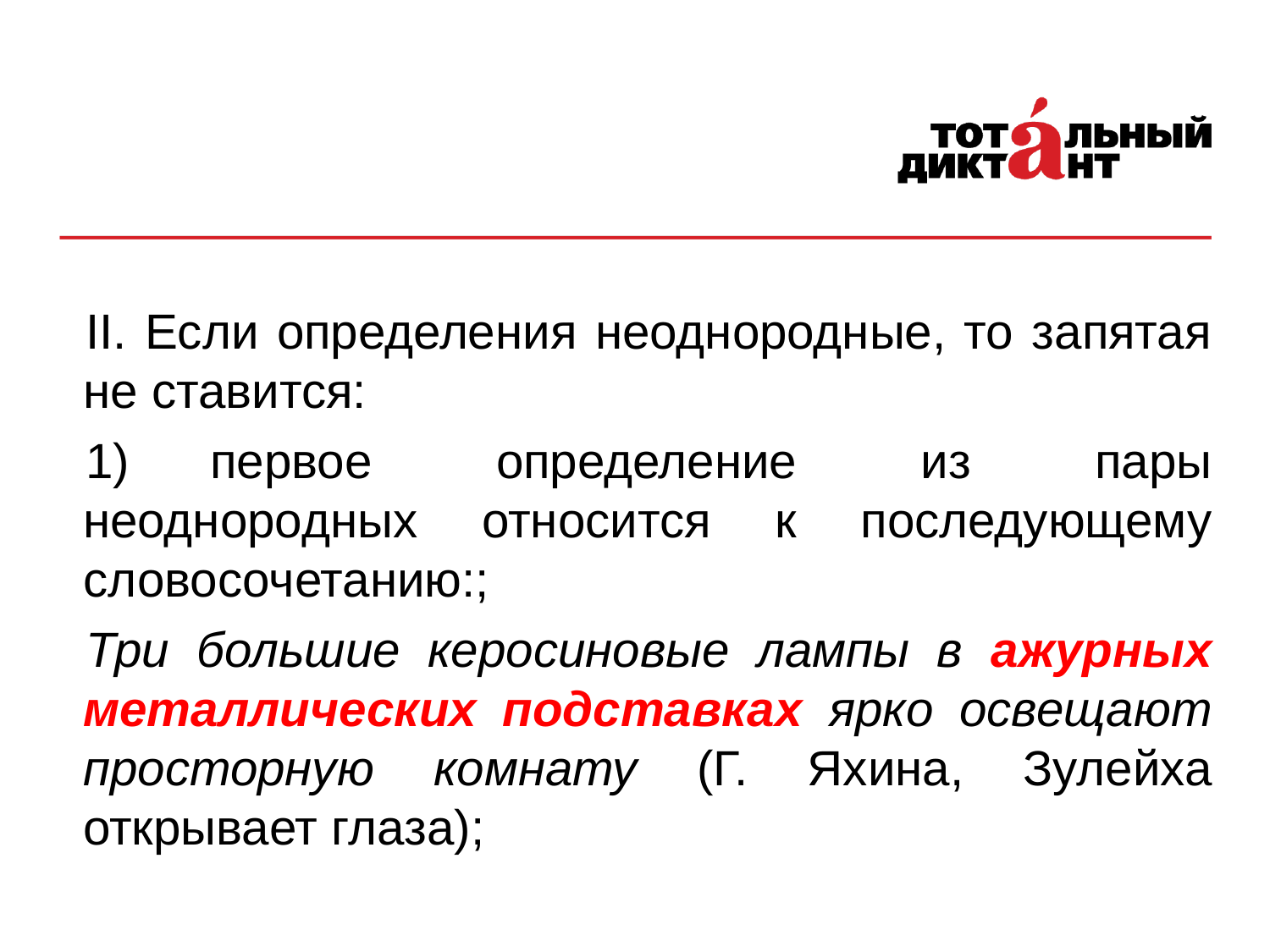

II. Если определения неоднородные, то запятая не ставится:
1)	первое определение из пары неоднородных относится к последующему словосочетанию:;
Три большие керосиновые лампы в ажурных металлических подставках ярко освещают просторную комнату (Г. Яхина, Зулейха открывает глаза);